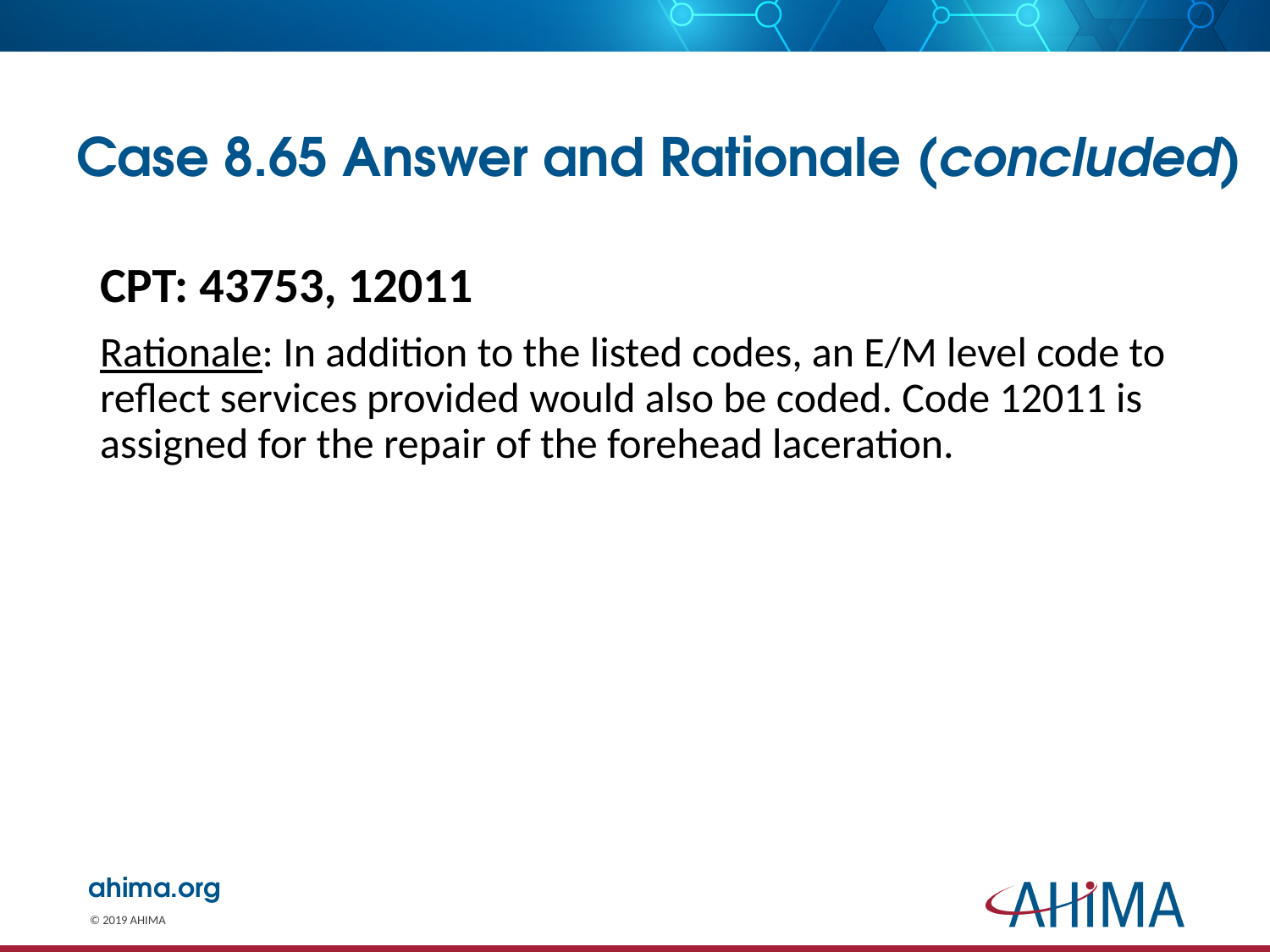

# Case 8.65 Answer and Rationale (concluded)
CPT: 43753, 12011
Rationale: In addition to the listed codes, an E/M level code to reflect services provided would also be coded. Code 12011 is assigned for the repair of the forehead laceration.